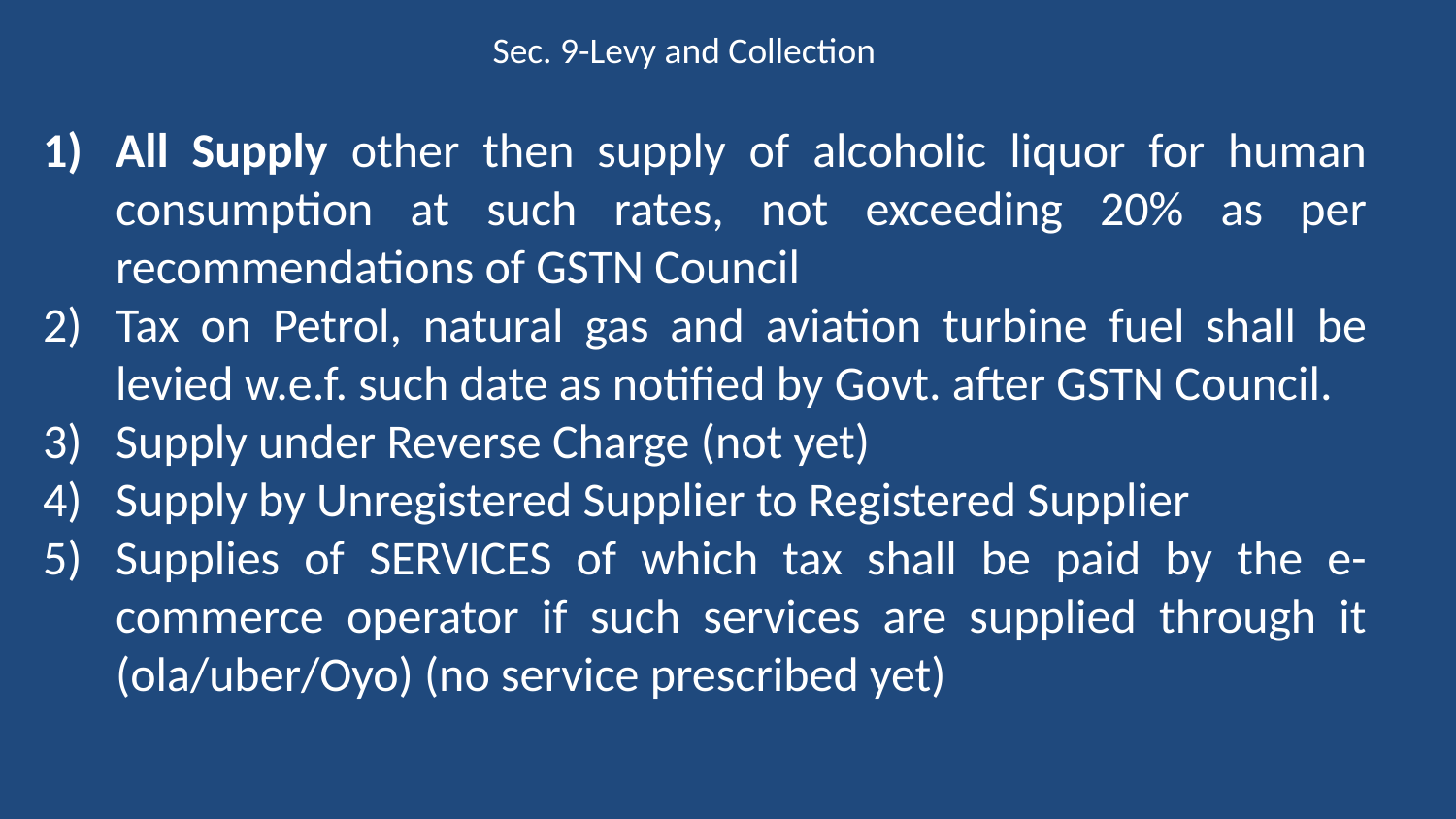

Sec. 9-Levy and Collection
All Supply other then supply of alcoholic liquor for human consumption at such rates, not exceeding 20% as per recommendations of GSTN Council
Tax on Petrol, natural gas and aviation turbine fuel shall be levied w.e.f. such date as notified by Govt. after GSTN Council.
Supply under Reverse Charge (not yet)
Supply by Unregistered Supplier to Registered Supplier
Supplies of SERVICES of which tax shall be paid by the e-commerce operator if such services are supplied through it (ola/uber/Oyo) (no service prescribed yet)